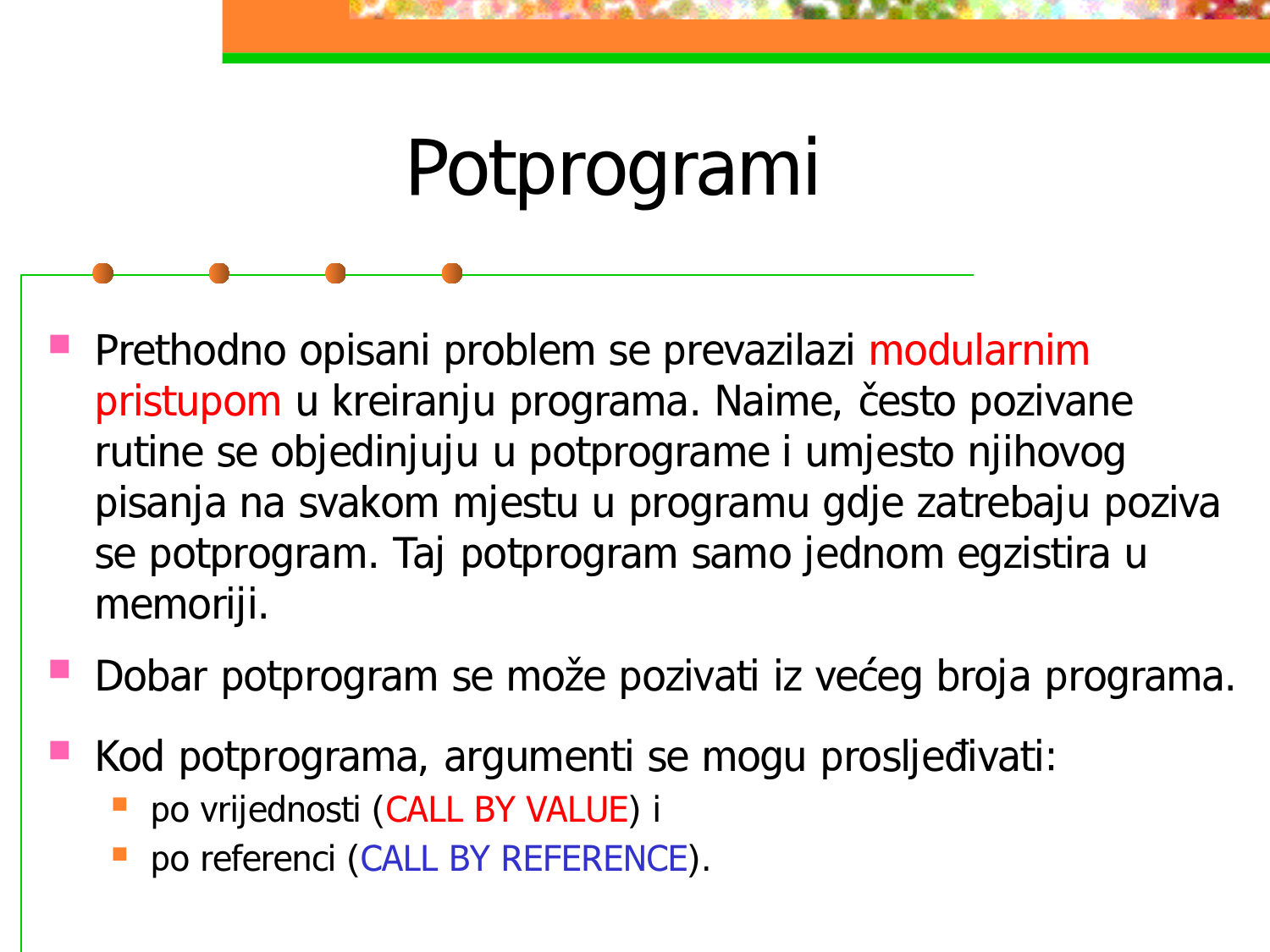

# Potprogrami
Prethodno opisani problem se prevazilazi modularnim pristupom u kreiranju programa. Naime, često pozivane rutine se objedinjuju u potprograme i umjesto njihovog pisanja na svakom mjestu u programu gdje zatrebaju poziva se potprogram. Taj potprogram samo jednom egzistira u memoriji.
Dobar potprogram se može pozivati iz većeg broja programa.
Kod potprograma, argumenti se mogu prosljeđivati:
po vrijednosti (CALL BY VALUE) i
po referenci (CALL BY REFERENCE).